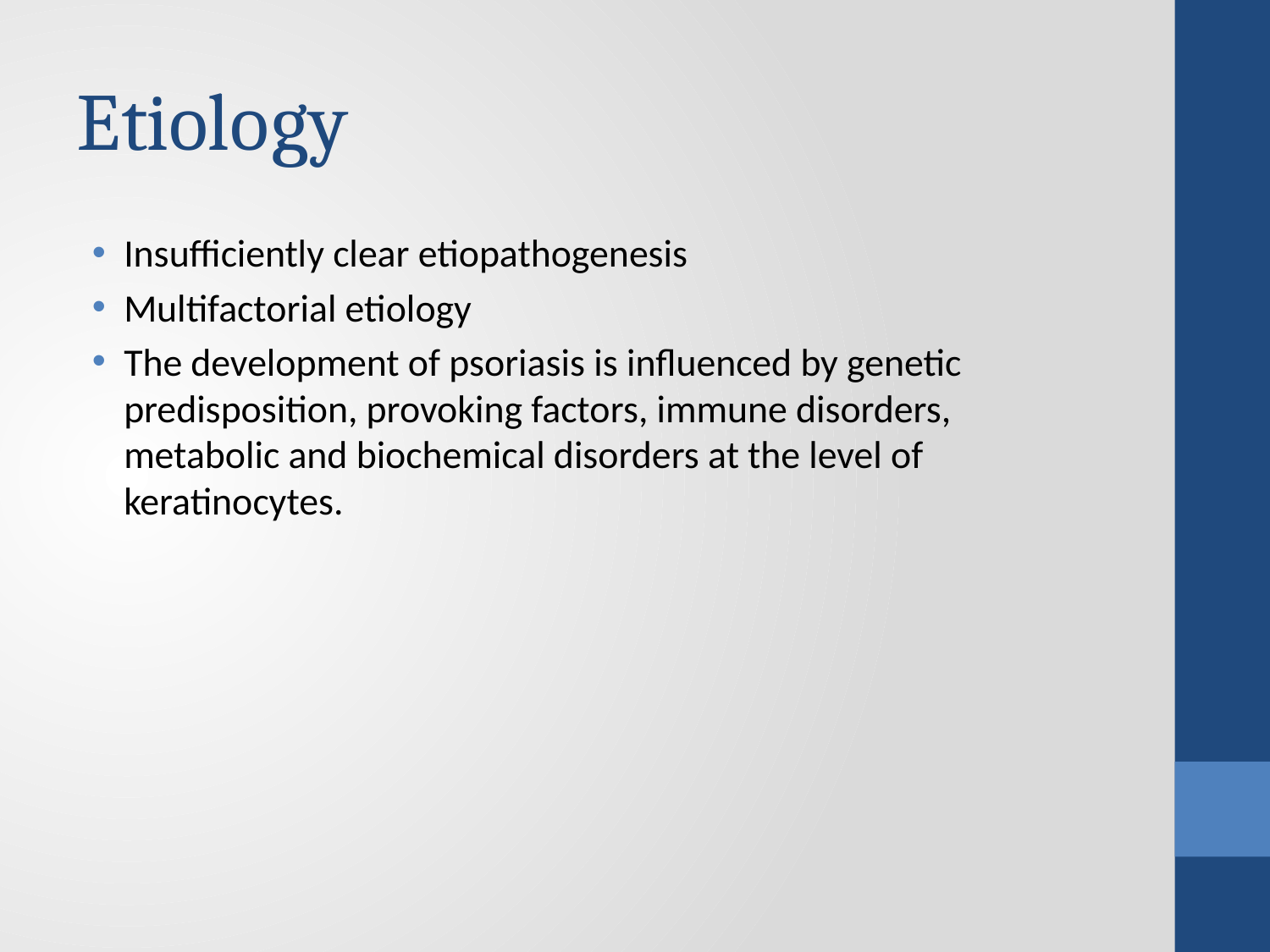

# Etiology
Insufficiently clear etiopathogenesis
Multifactorial etiology
The development of psoriasis is influenced by genetic predisposition, provoking factors, immune disorders, metabolic and biochemical disorders at the level of keratinocytes.